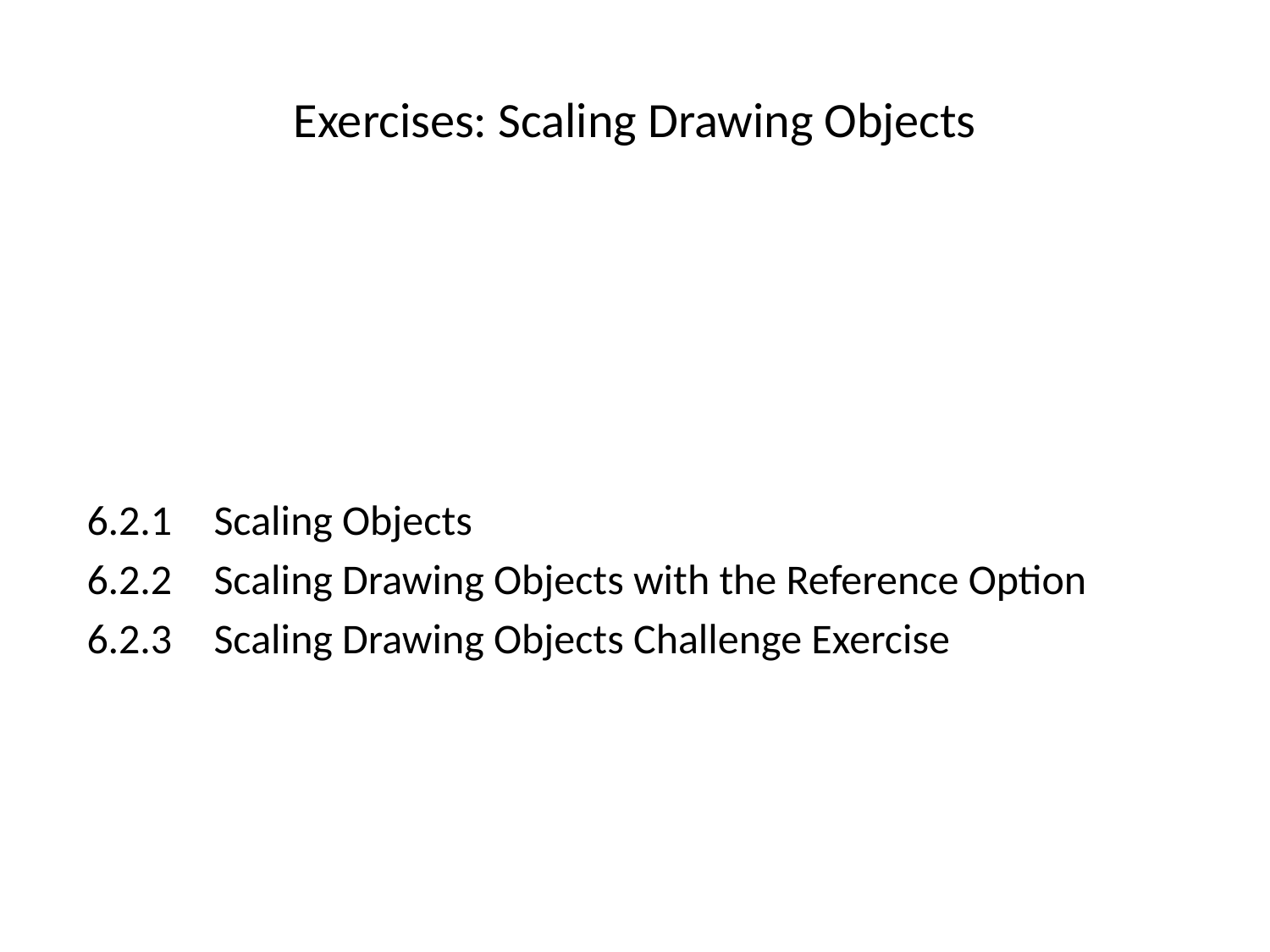

# Exercises: Scaling Drawing Objects
6.2.1	Scaling Objects
6.2.2	Scaling Drawing Objects with the Reference Option
6.2.3	Scaling Drawing Objects Challenge Exercise